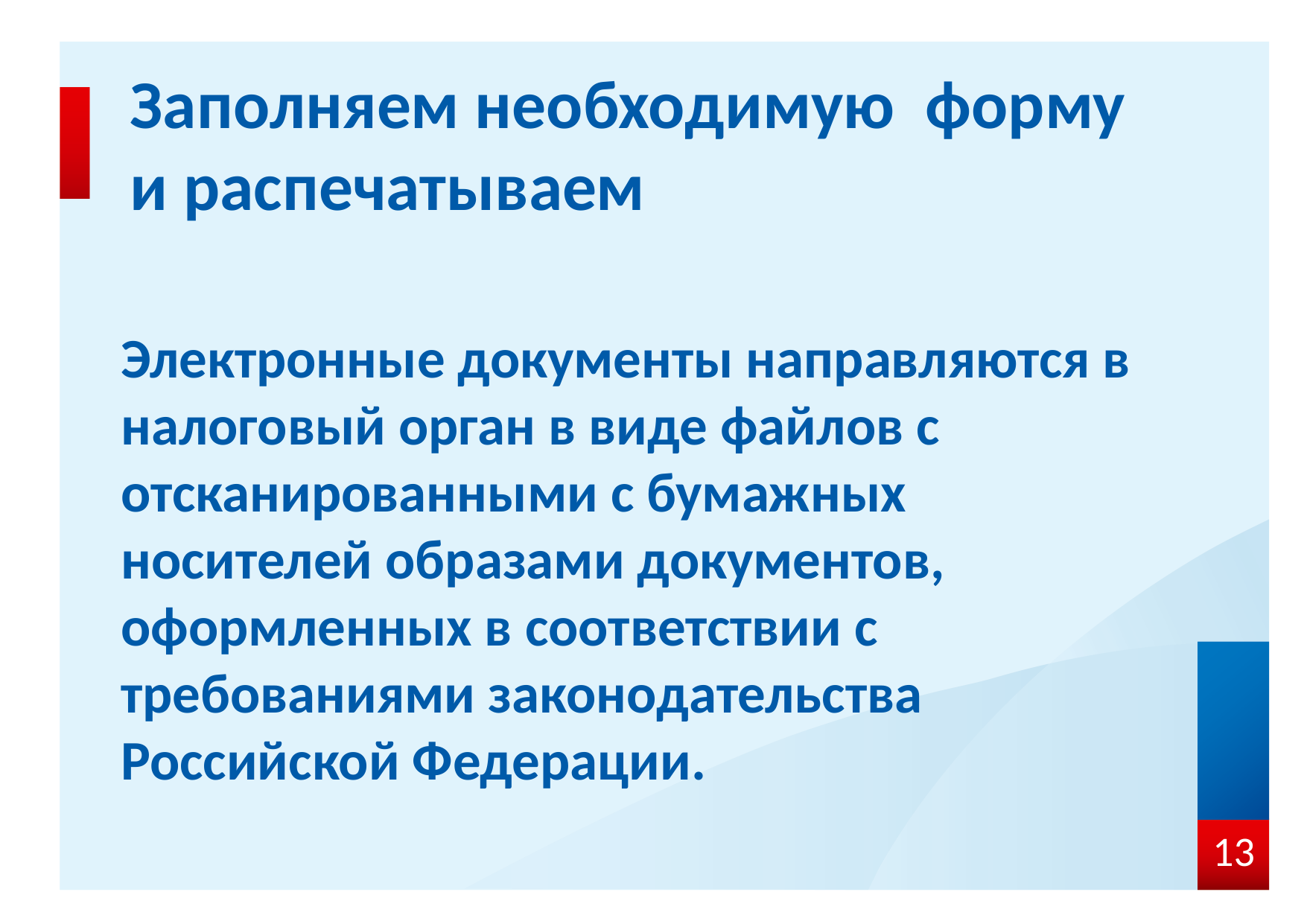

# Заполняем необходимую  форму и распечатываем

Электронные документы направляются в налоговый орган в виде файлов с отсканированными с бумажных носителей образами документов, оформленных в соответствии с требованиями законодательства Российской Федерации.
13